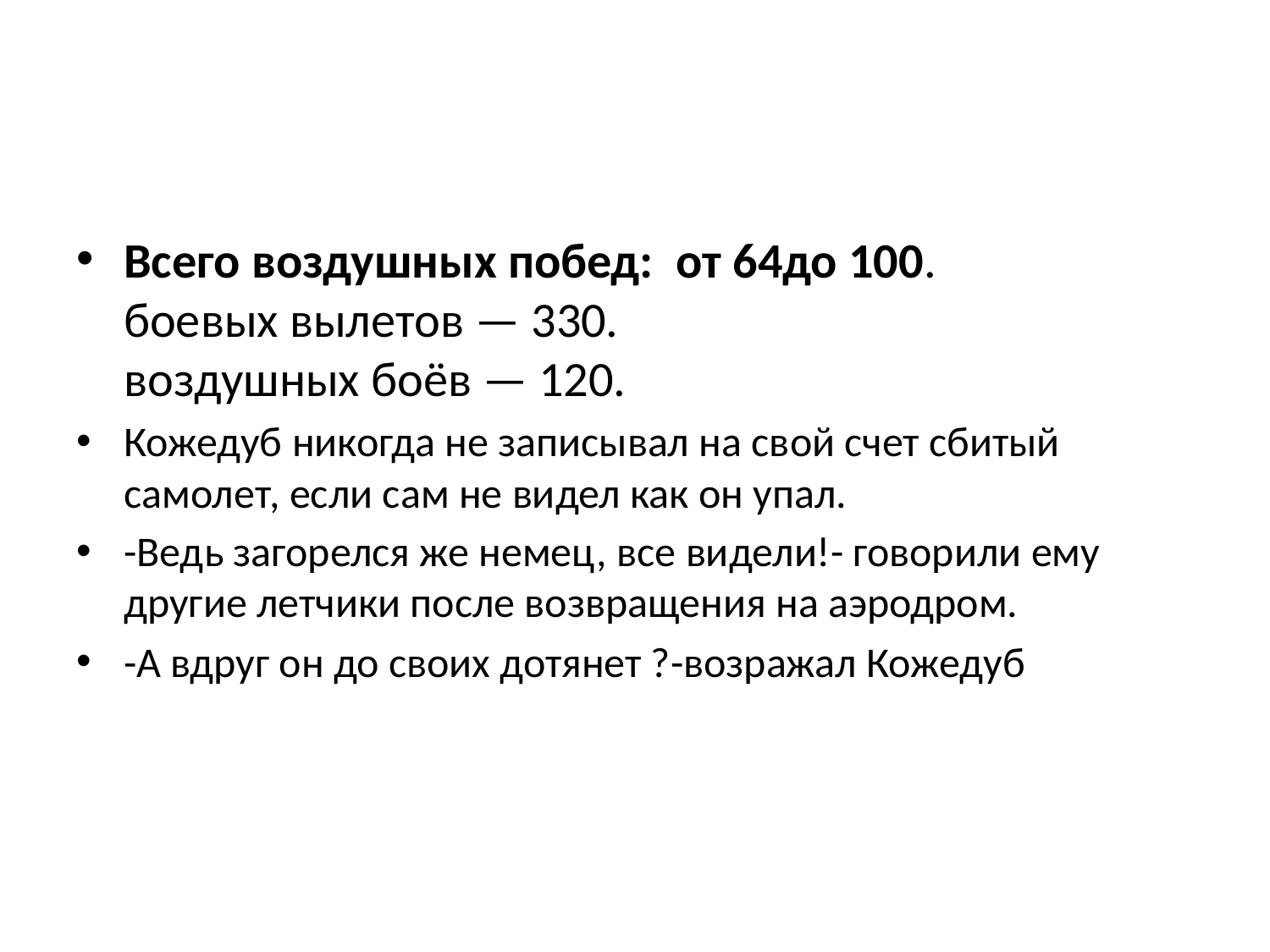

#
Всего воздушных побед:  от 64до 100.
боевых вылетов — 330.
воздушных боёв — 120.
Кожедуб никогда не записывал на свой счет сбитый самолет, если сам не видел как он упал.
-Ведь загорелся же немец, все видели!- говорили ему другие летчики после возвращения на аэродром.
-А вдруг он до своих дотянет ?-возражал Кожедуб